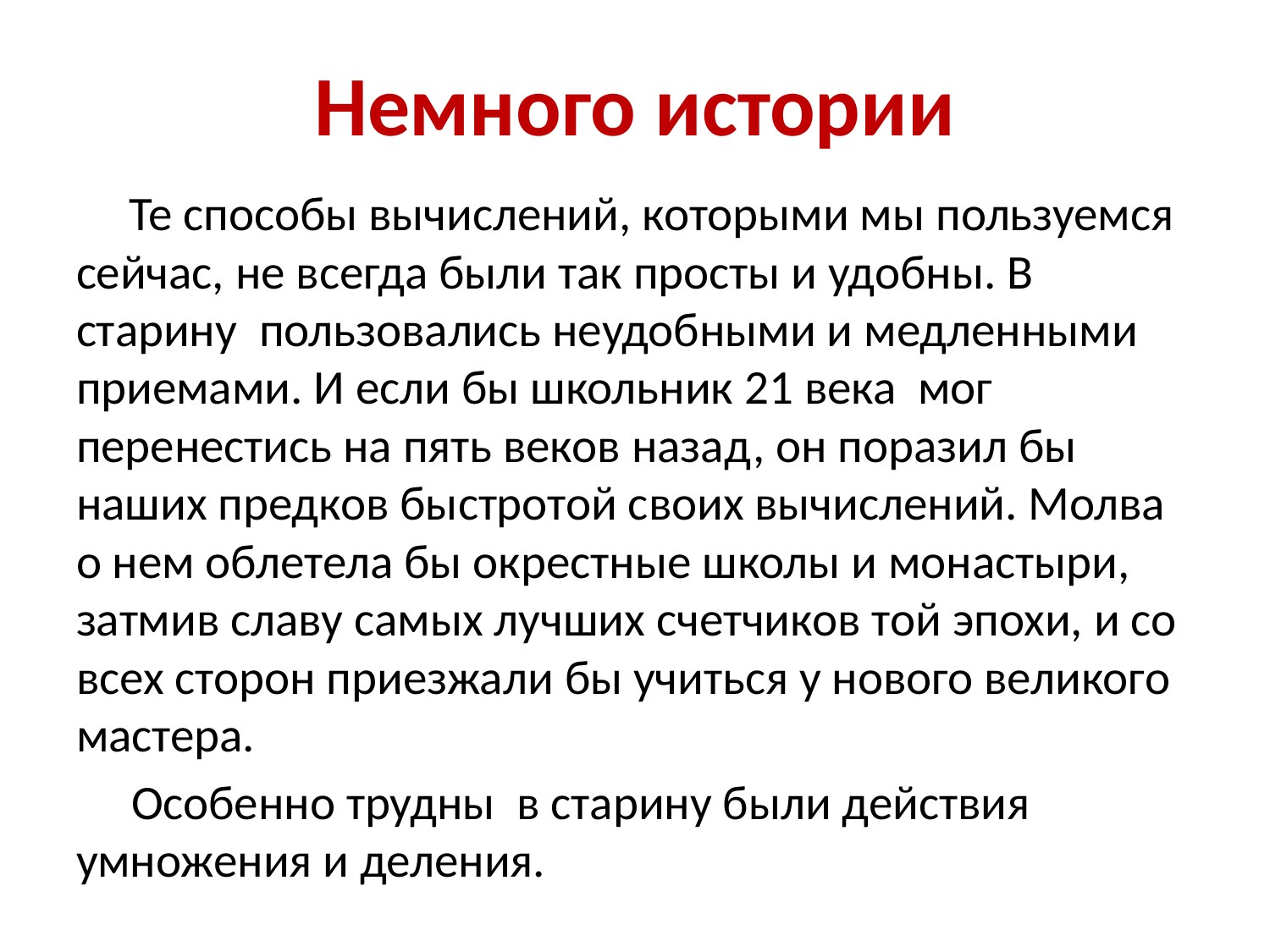

# Немного истории
     Те способы вычислений, которыми мы пользуемся сейчас, не всегда были так просты и удобны. В старину  пользовались неудобными и медленными приемами. И если бы школьник 21 века  мог перенестись на пять веков назад, он поразил бы наших предков быстротой своих вычислений. Молва о нем облетела бы окрестные школы и монастыри, затмив славу самых лучших счетчиков той эпохи, и со всех сторон приезжали бы учиться у нового великого мастера.
     Особенно трудны  в старину были действия умножения и деления.